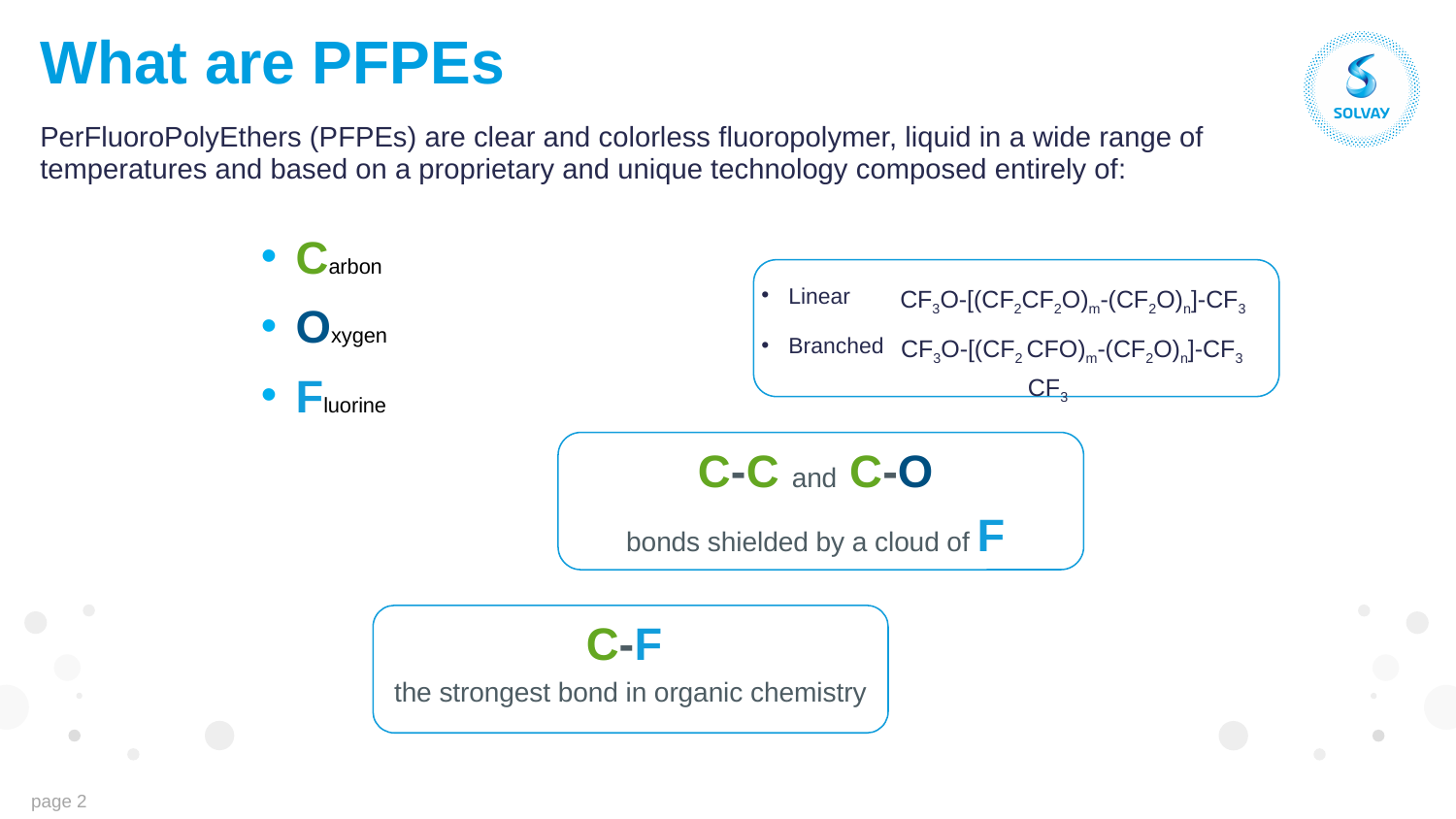

# What are PFPEs
PerFluoroPolyEthers (PFPEs) are clear and colorless fluoropolymer, liquid in a wide range of temperatures and based on a proprietary and unique technology composed entirely of:

Carbon
Oxygen
Fluorine

CF3O-[(CF2CF2O)m-(CF2O)n]-CF3
    CF3O-[(CF2 CFO)m-(CF2O)n]-CF3
  CF3
Linear

Branched

C-C and C-O
bonds shielded by a cloud of F

C-F
the strongest bond in organic chemistry
page 2